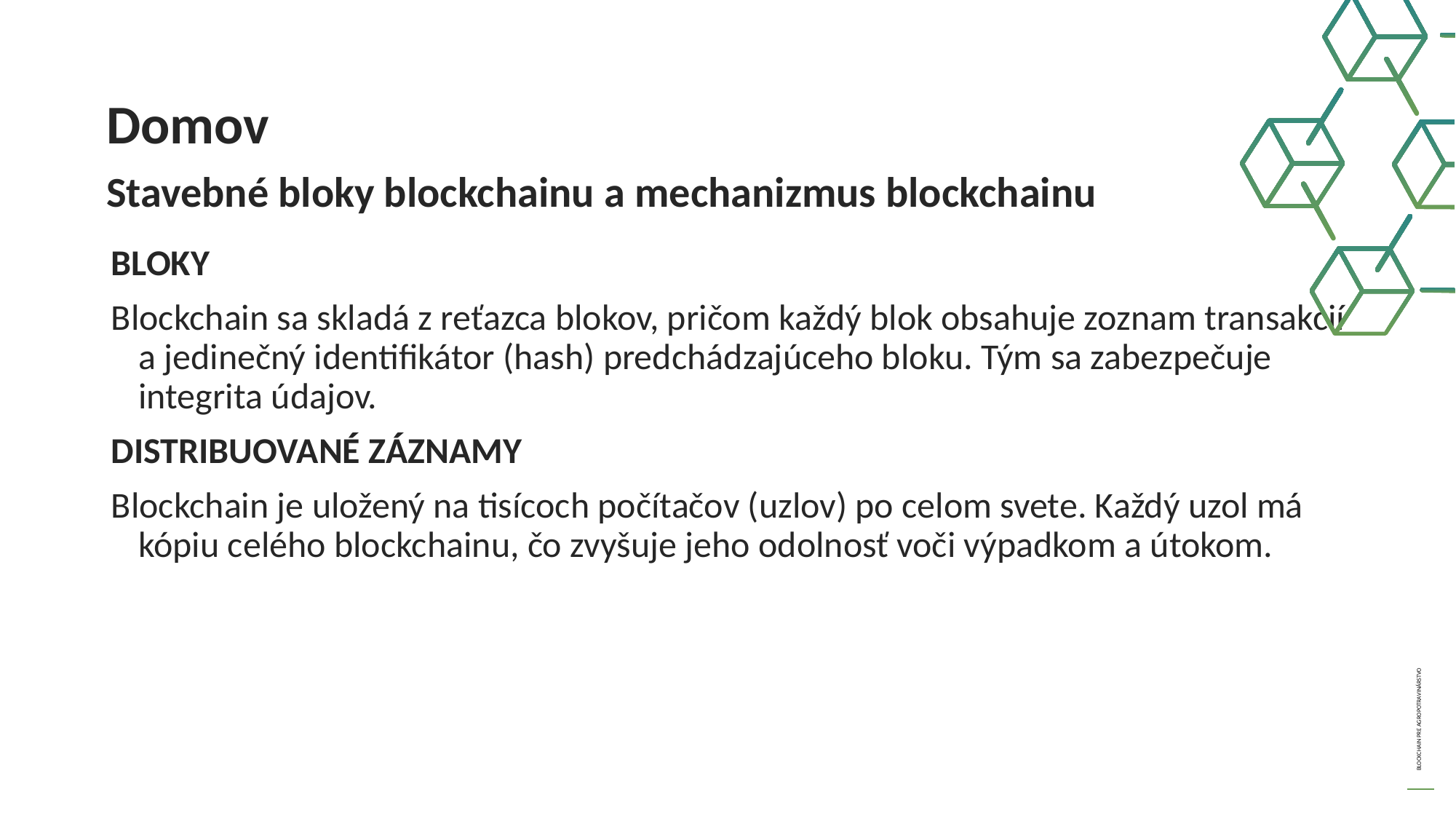

Domov
Stavebné bloky blockchainu a mechanizmus blockchainu
BLOKY
Blockchain sa skladá z reťazca blokov, pričom každý blok obsahuje zoznam transakcií a jedinečný identifikátor (hash) predchádzajúceho bloku. Tým sa zabezpečuje integrita údajov.
DISTRIBUOVANÉ ZÁZNAMY
Blockchain je uložený na tisícoch počítačov (uzlov) po celom svete. Každý uzol má kópiu celého blockchainu, čo zvyšuje jeho odolnosť voči výpadkom a útokom.